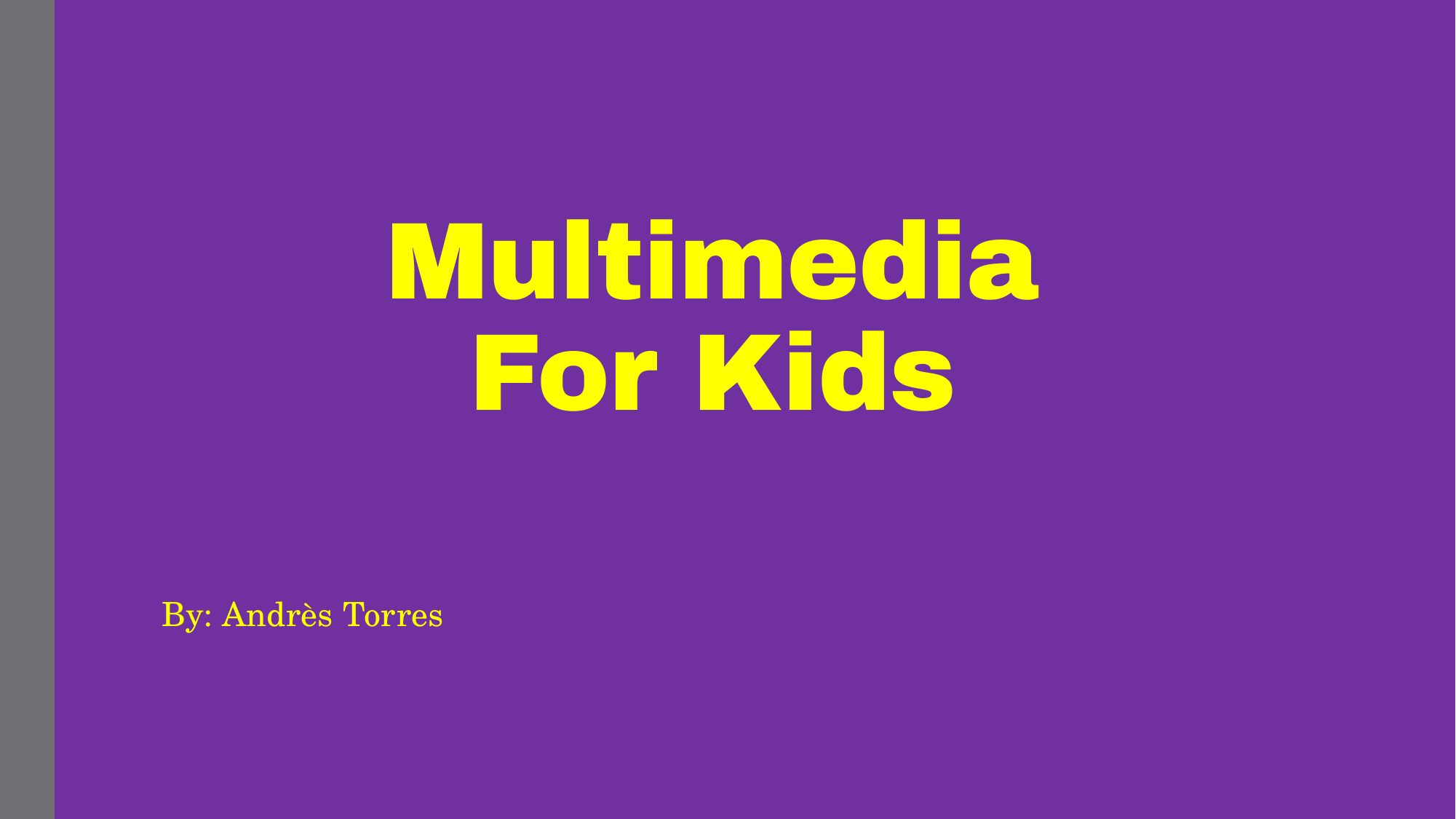

# Multimedia For Kids
By: Andrès Torres